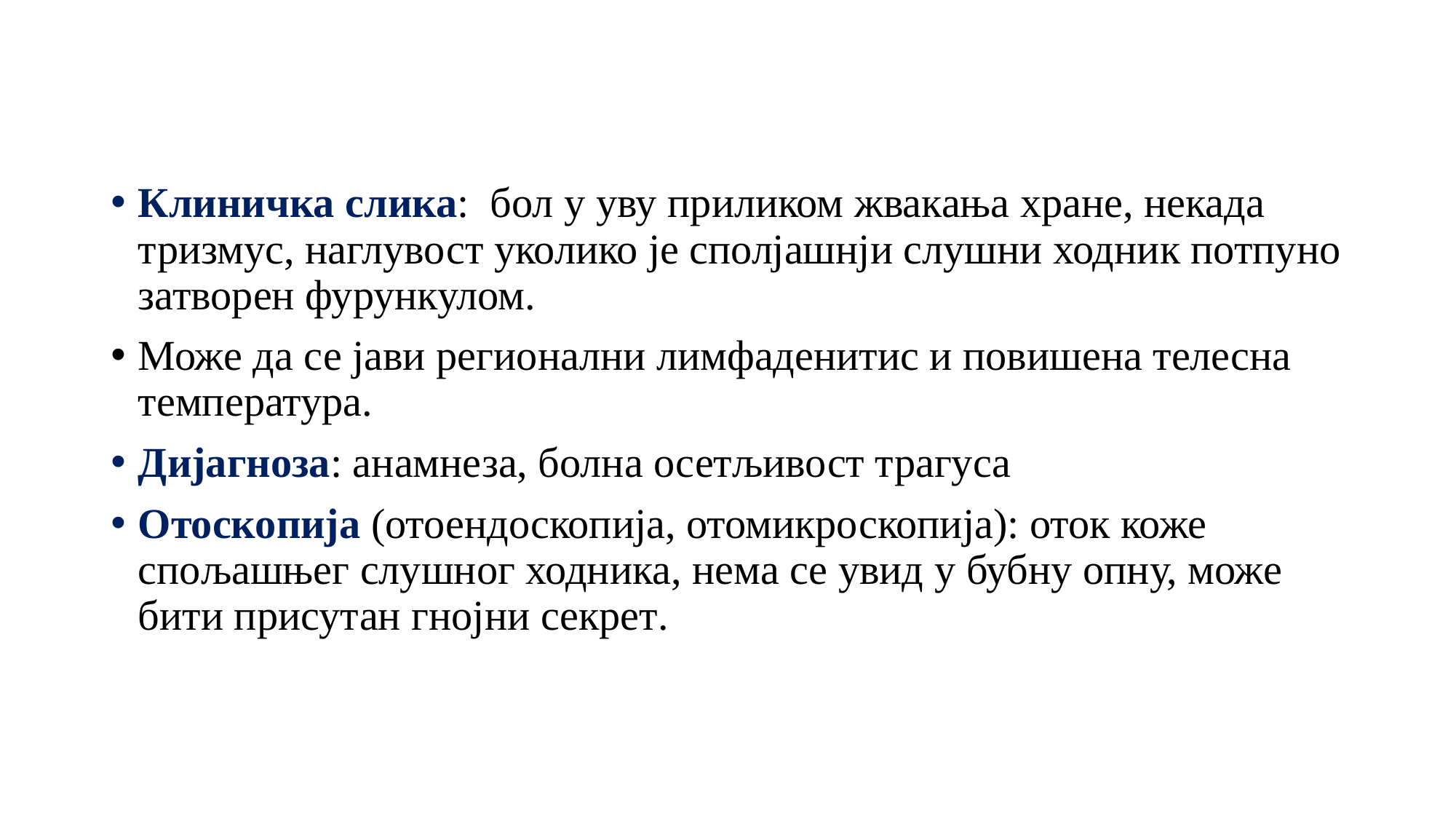

Клиничка слика:  бол у уву приликом жвакања хране, некада тризмус, наглувост уколико је сполјашнји слушни ходник потпуно затворен фурункулом.
Може да се јави регионални лимфаденитис и повишена телесна температура.
Дијагноза: анамнеза, болна осетљивост трагуса
Отоскопија (отоендоскопија, отомикроскопија): оток коже спољашњег слушног ходника, нема се увид у бубну опну, може бити присутан гнојни секрет.